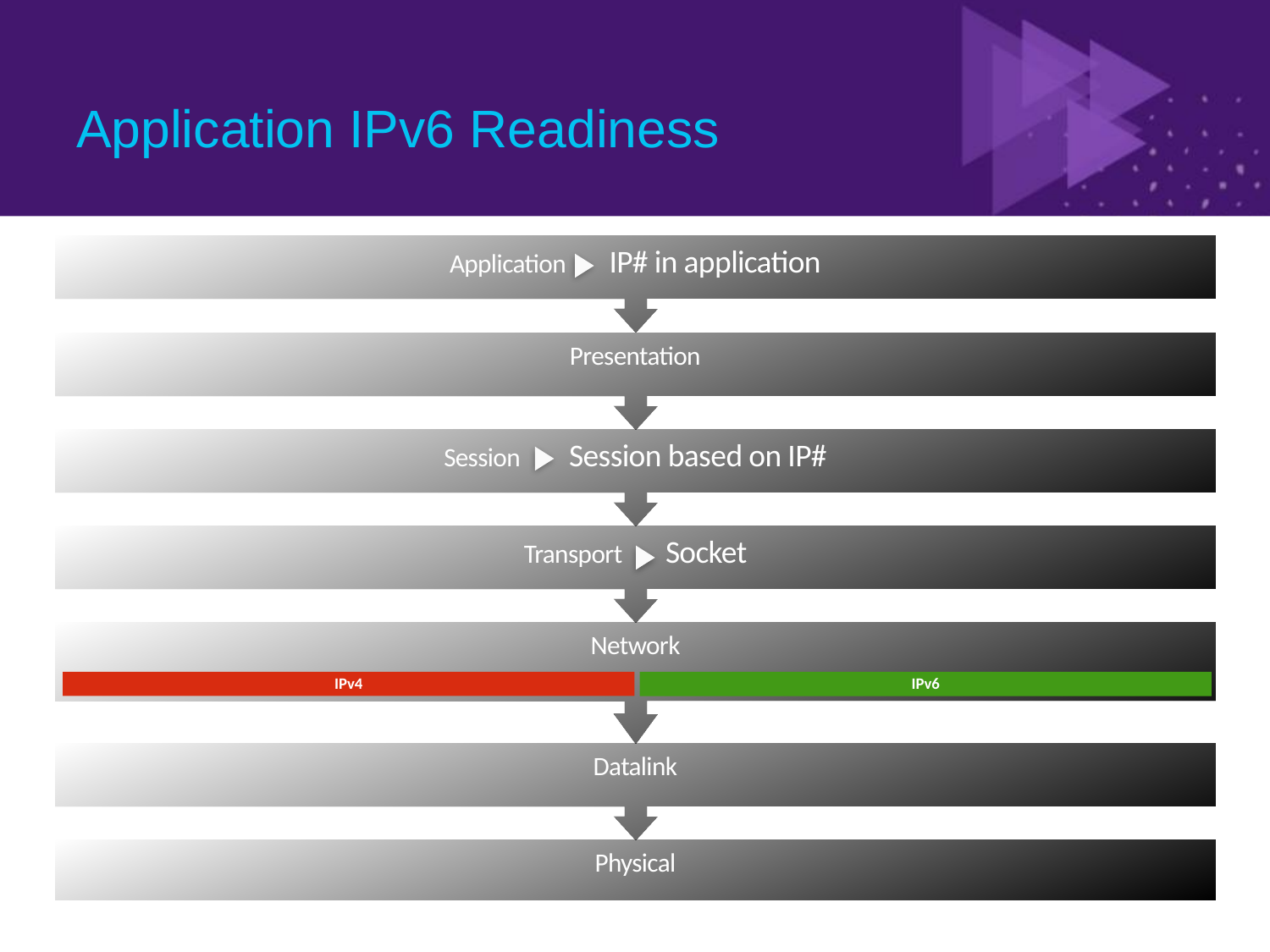

# Application IPv6 Readiness
Application        IP# in application

Presentation
Session         Session based on IP#

Transport        Socket

Network
IPv6
IPv4
Datalink
Physical